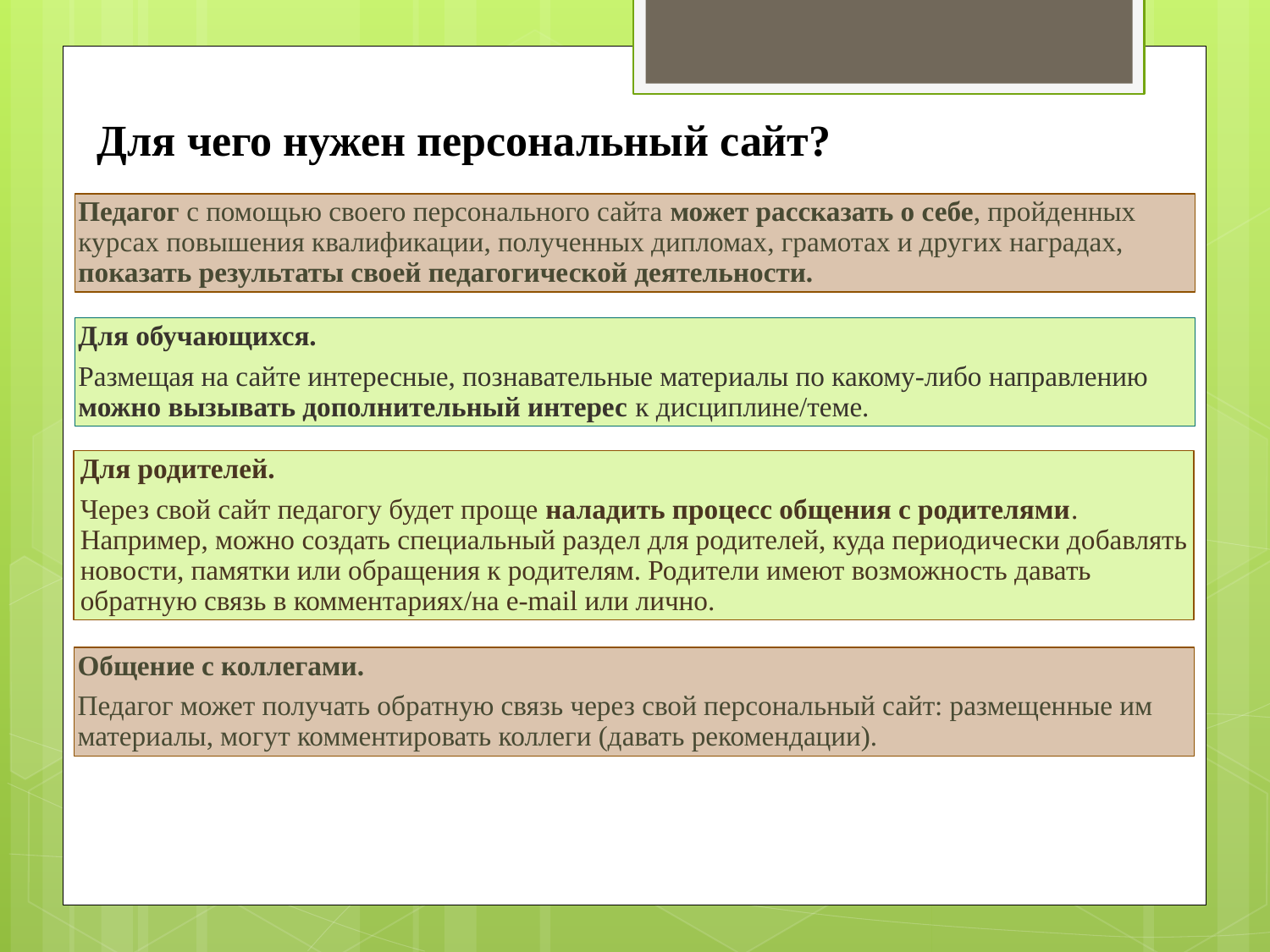

Для чего нужен персональный сайт?
Педагог с помощью своего персонального сайта может рассказать о себе, пройденных курсах повышения квалификации, полученных дипломах, грамотах и других наградах, показать результаты своей педагогической деятельности.
Для обучающихся.
Размещая на сайте интересные, познавательные материалы по какому-либо направлению можно вызывать дополнительный интерес к дисциплине/теме.
Для родителей.
Через свой сайт педагогу будет проще наладить процесс общения с родителями. Например, можно создать специальный раздел для родителей, куда периодически добавлять новости, памятки или обращения к родителям. Родители имеют возможность давать обратную связь в комментариях/на e-mail или лично.
Общение с коллегами.
Педагог может получать обратную связь через свой персональный сайт: размещенные им материалы, могут комментировать коллеги (давать рекомендации).